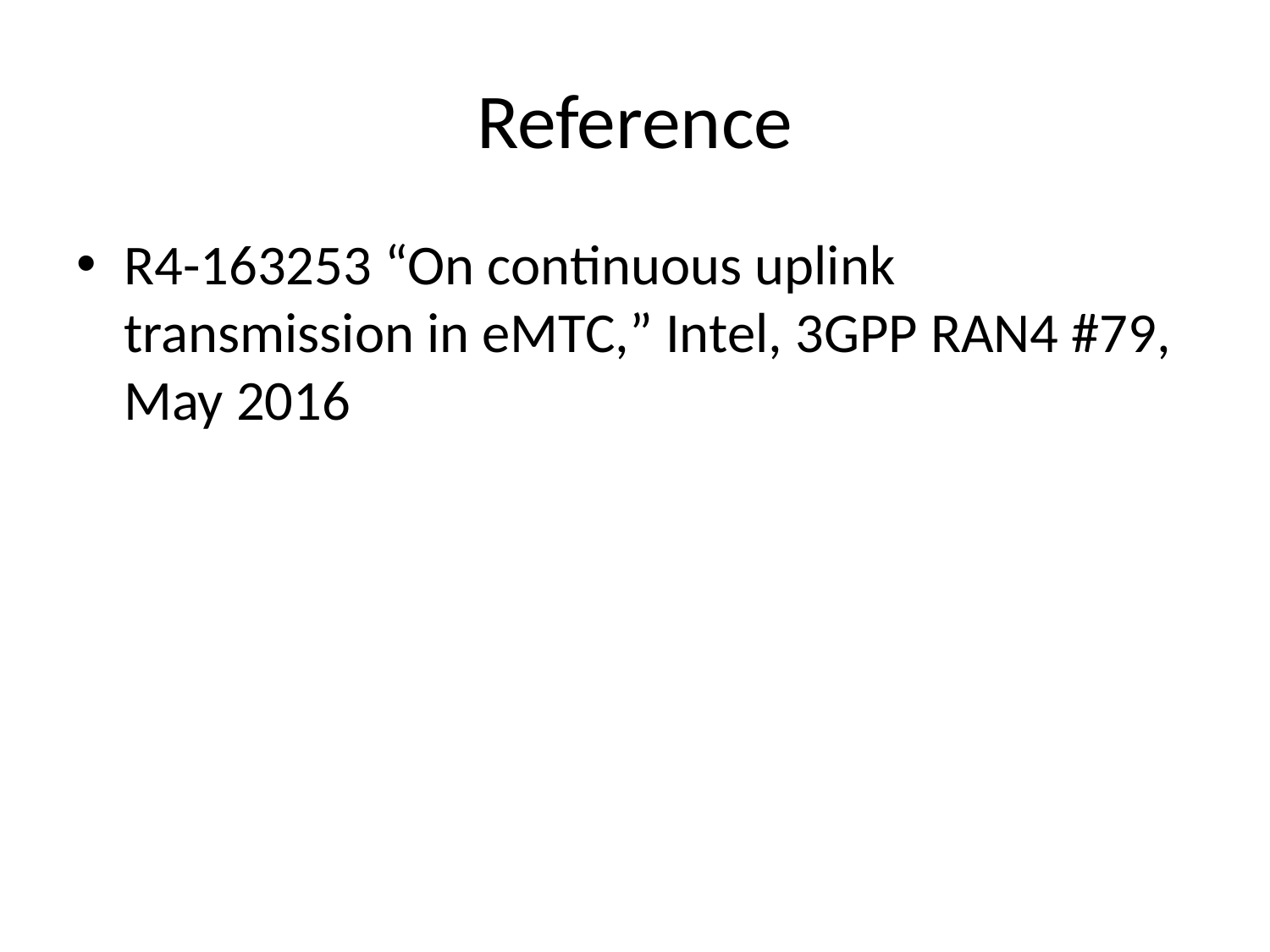

# Reference
R4-163253 “On continuous uplink transmission in eMTC,” Intel, 3GPP RAN4 #79, May 2016